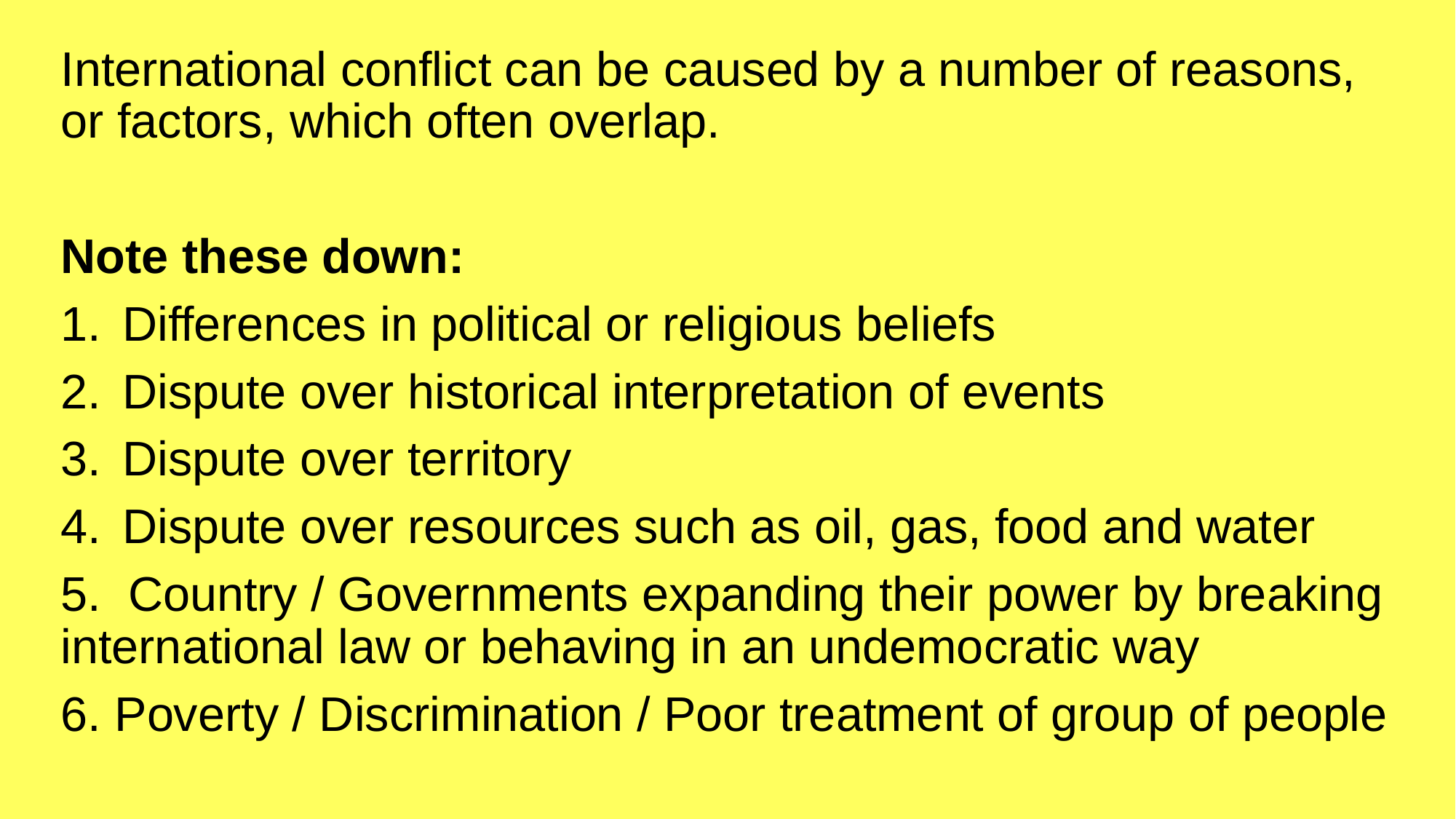

International conflict can be caused by a number of reasons, or factors, which often overlap.

Note these down:
Differences in political or religious beliefs
Dispute over historical interpretation of events
Dispute over territory
Dispute over resources such as oil, gas, food and water
5.  Country / Governments expanding their power by breaking international law or behaving in an undemocratic way
6. Poverty / Discrimination / Poor treatment of group of people